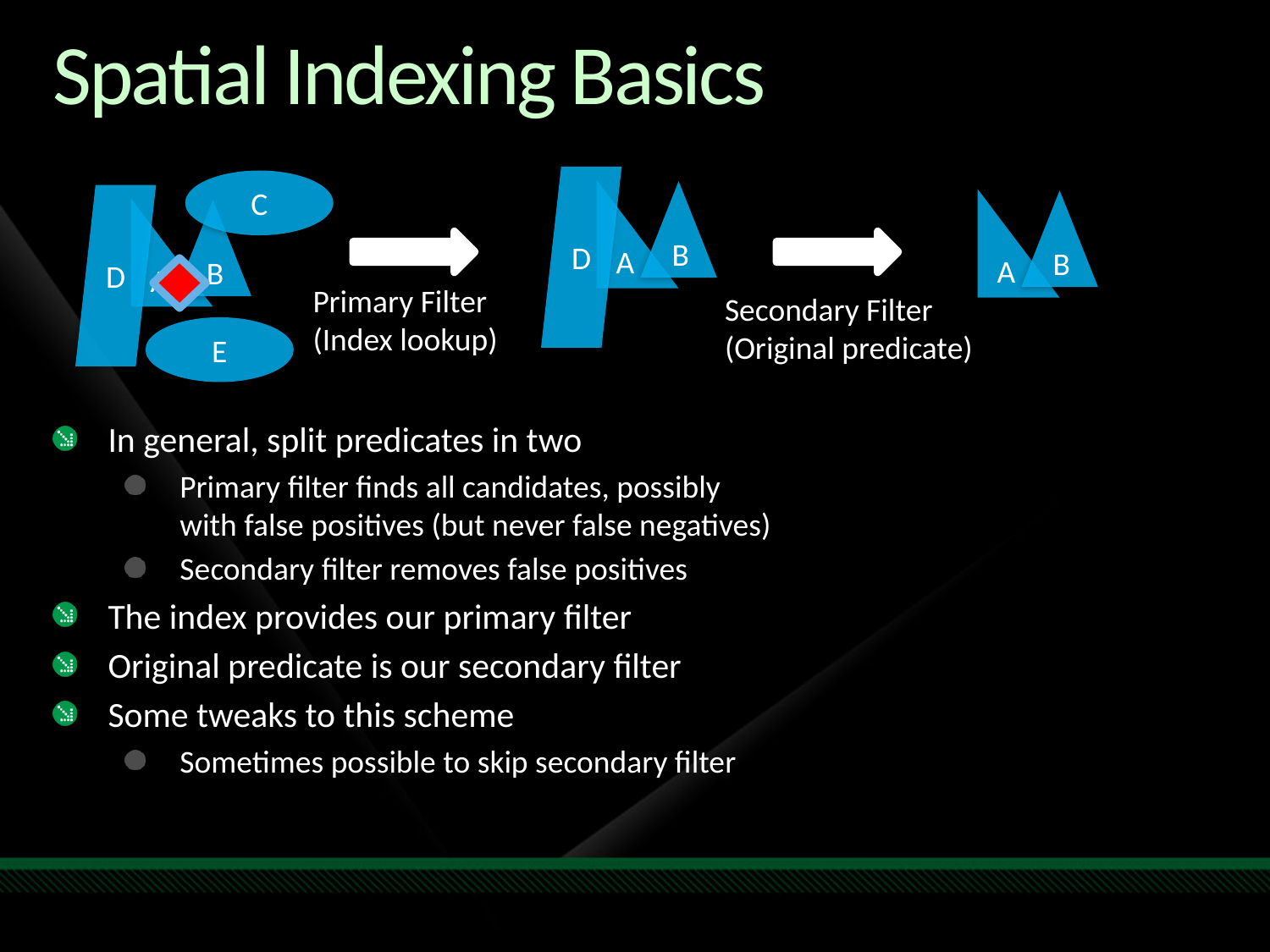

# Spatial Indexing Basics
D
C
A
B
D
A
B
A
B

Primary Filter
(Index lookup)
Secondary Filter
(Original predicate)
E
In general, split predicates in two
Primary filter finds all candidates, possibly
with false positives (but never false negatives)
Secondary filter removes false positives
The index provides our primary filter
Original predicate is our secondary filter
Some tweaks to this scheme
Sometimes possible to skip secondary filter